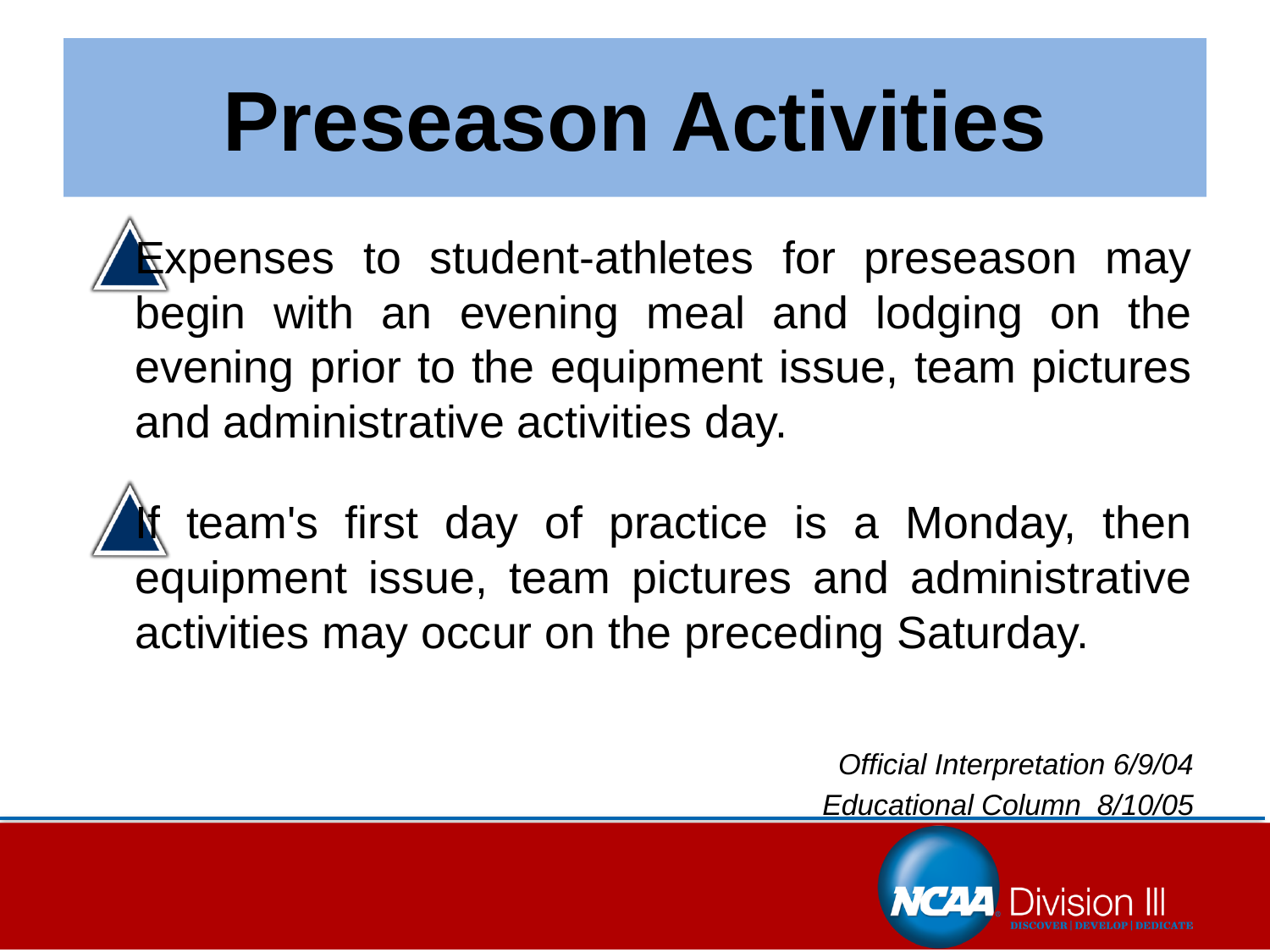

# Preseason Activities
Expenses to student-athletes for preseason may begin with an evening meal and lodging on the evening prior to the equipment issue, team pictures and administrative activities day.

If team's first day of practice is a Monday, then equipment issue, team pictures and administrative activities may occur on the preceding Saturday.

Official Interpretation 6/9/04
Educational Column  8/10/05